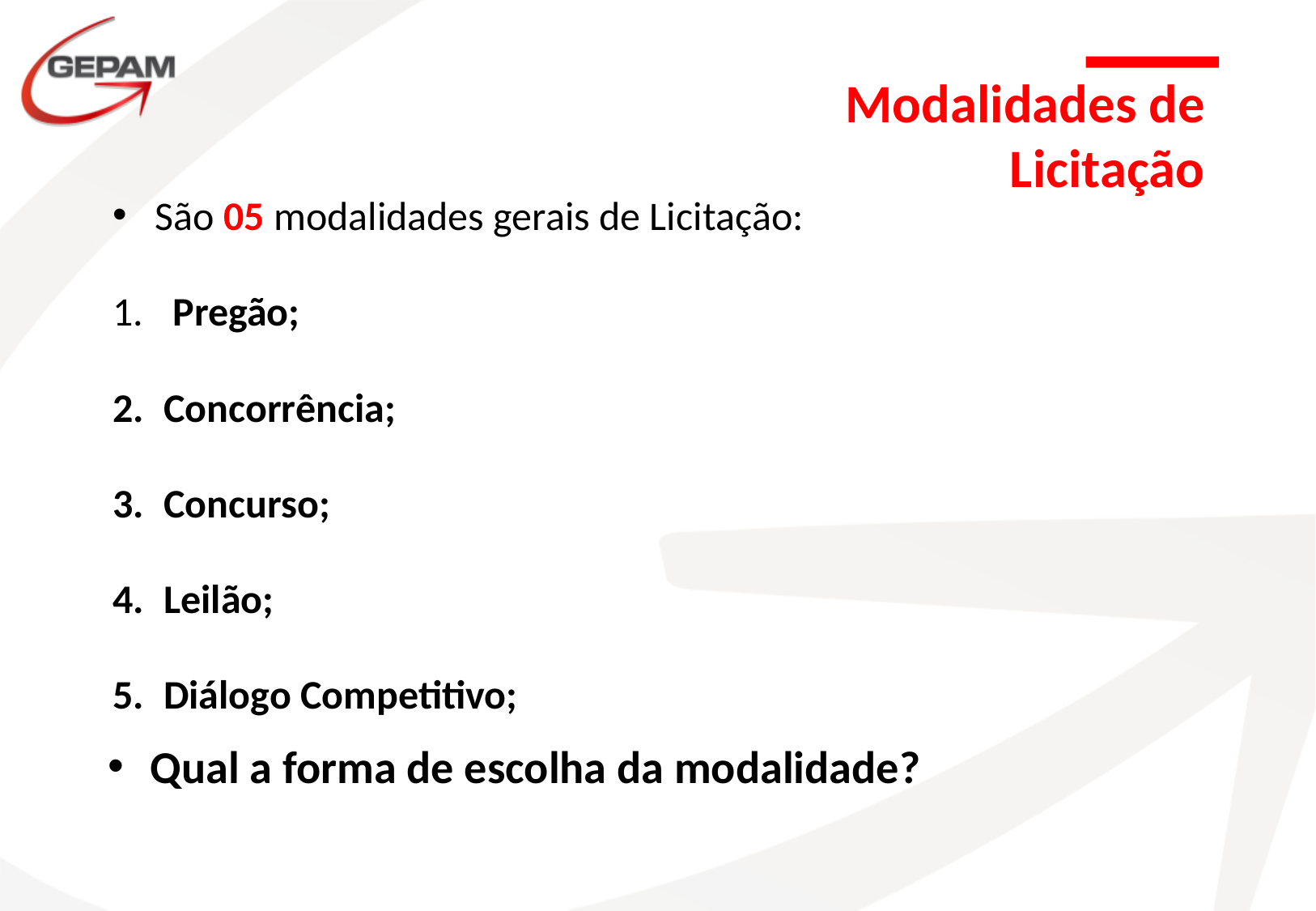

Modalidades de Licitação
São 05 modalidades gerais de Licitação:
 Pregão;
Concorrência;
Concurso;
Leilão;
Diálogo Competitivo;
Qual a forma de escolha da modalidade?